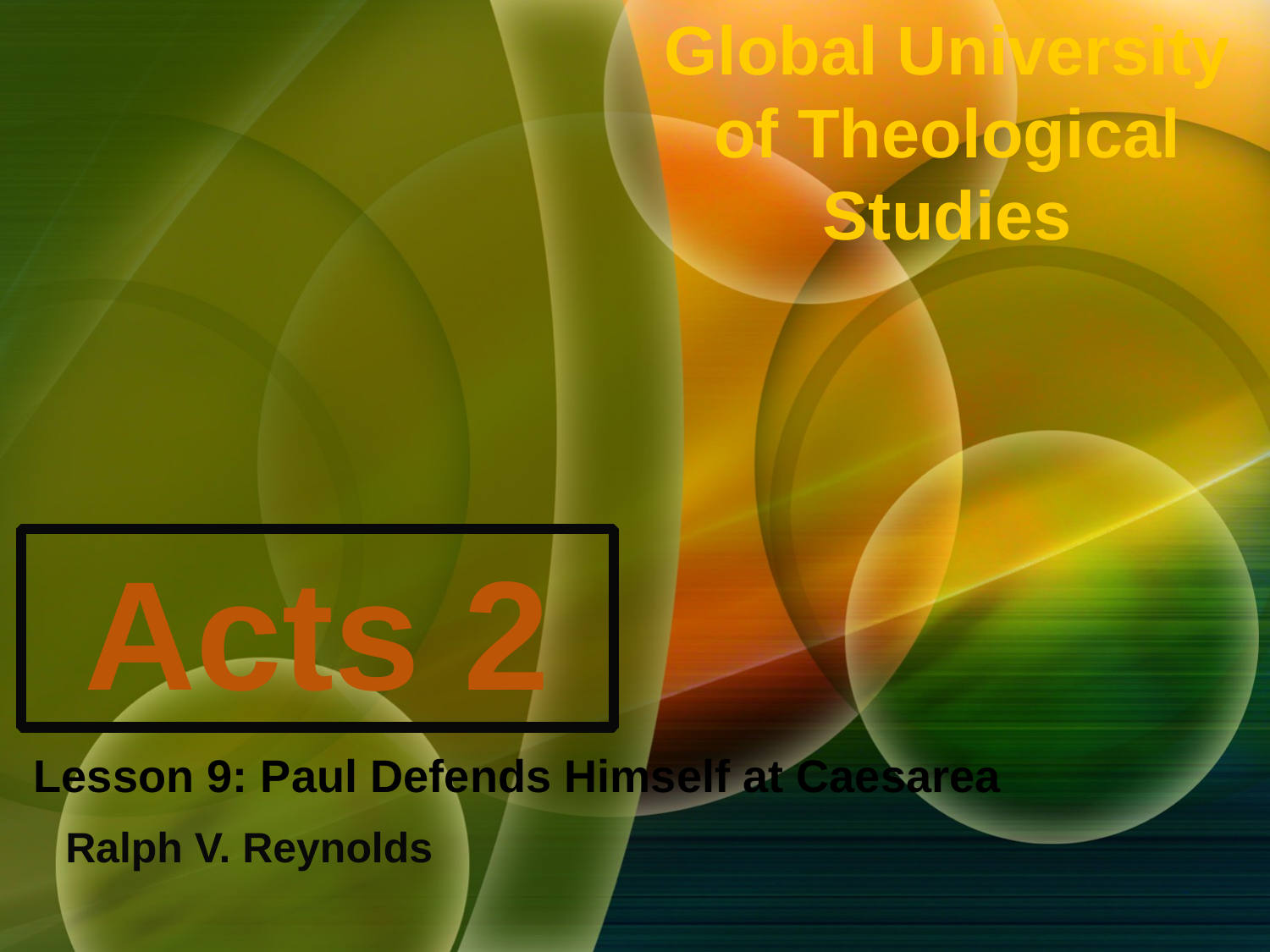

Global University of Theological Studies
Acts 2
Lesson 9: Paul Defends Himself at Caesarea
Ralph V. Reynolds